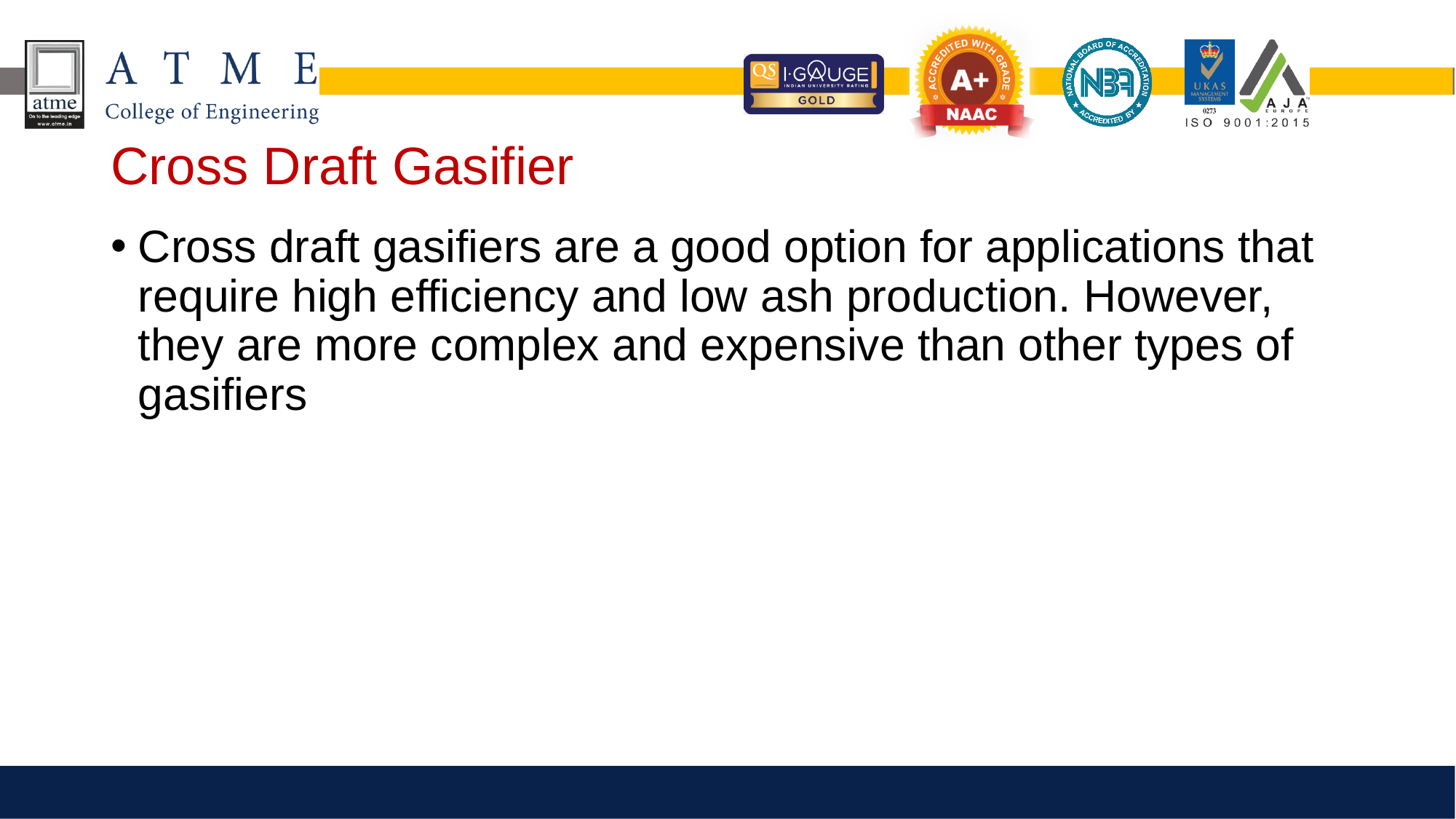

# Cross Draft Gasifier
Cross draft gasifiers are a good option for applications that require high efficiency and low ash production. However, they are more complex and expensive than other types of gasifiers